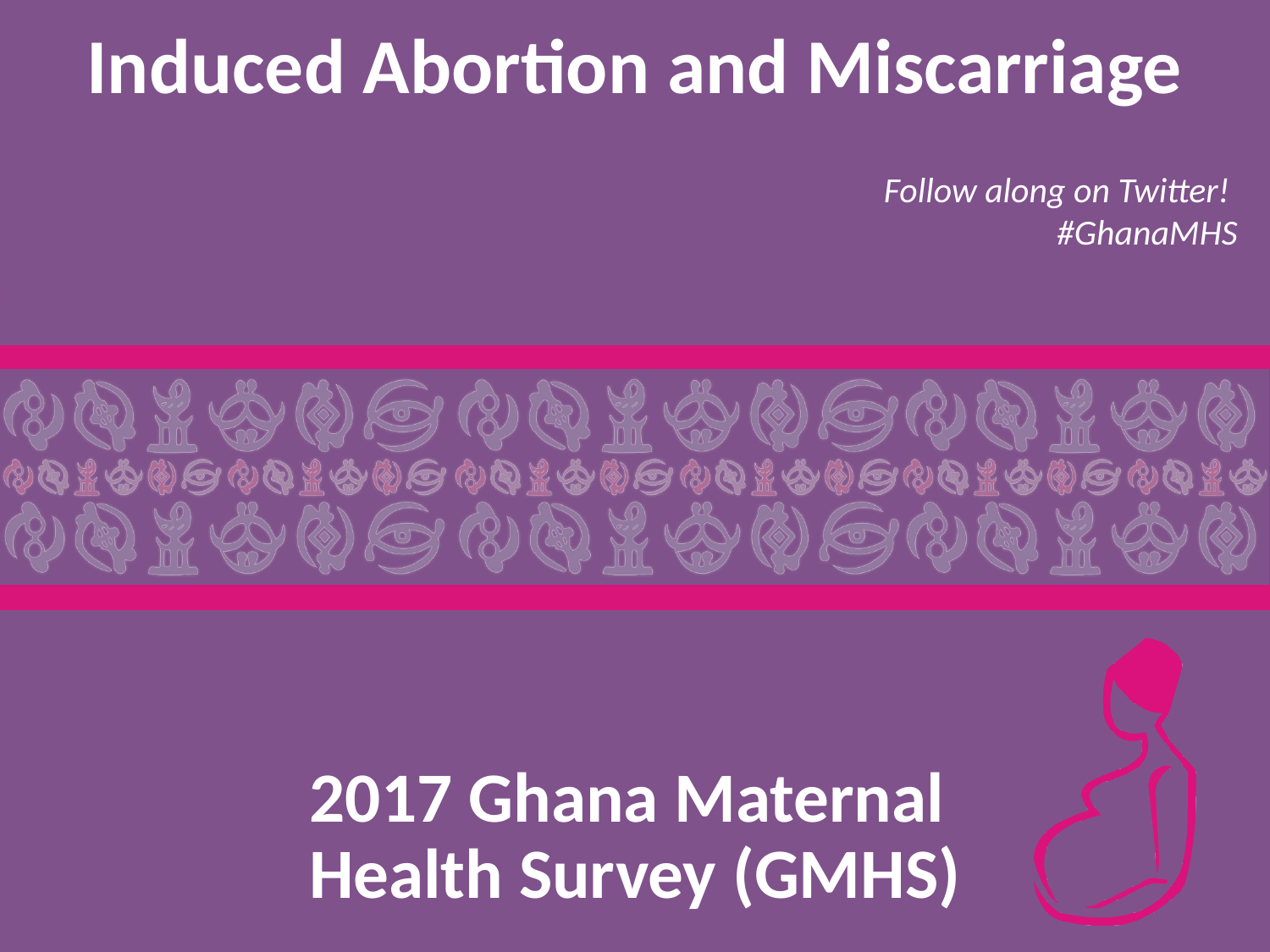

Induced Abortion and Miscarriage
Follow along on Twitter!
#GhanaMHS